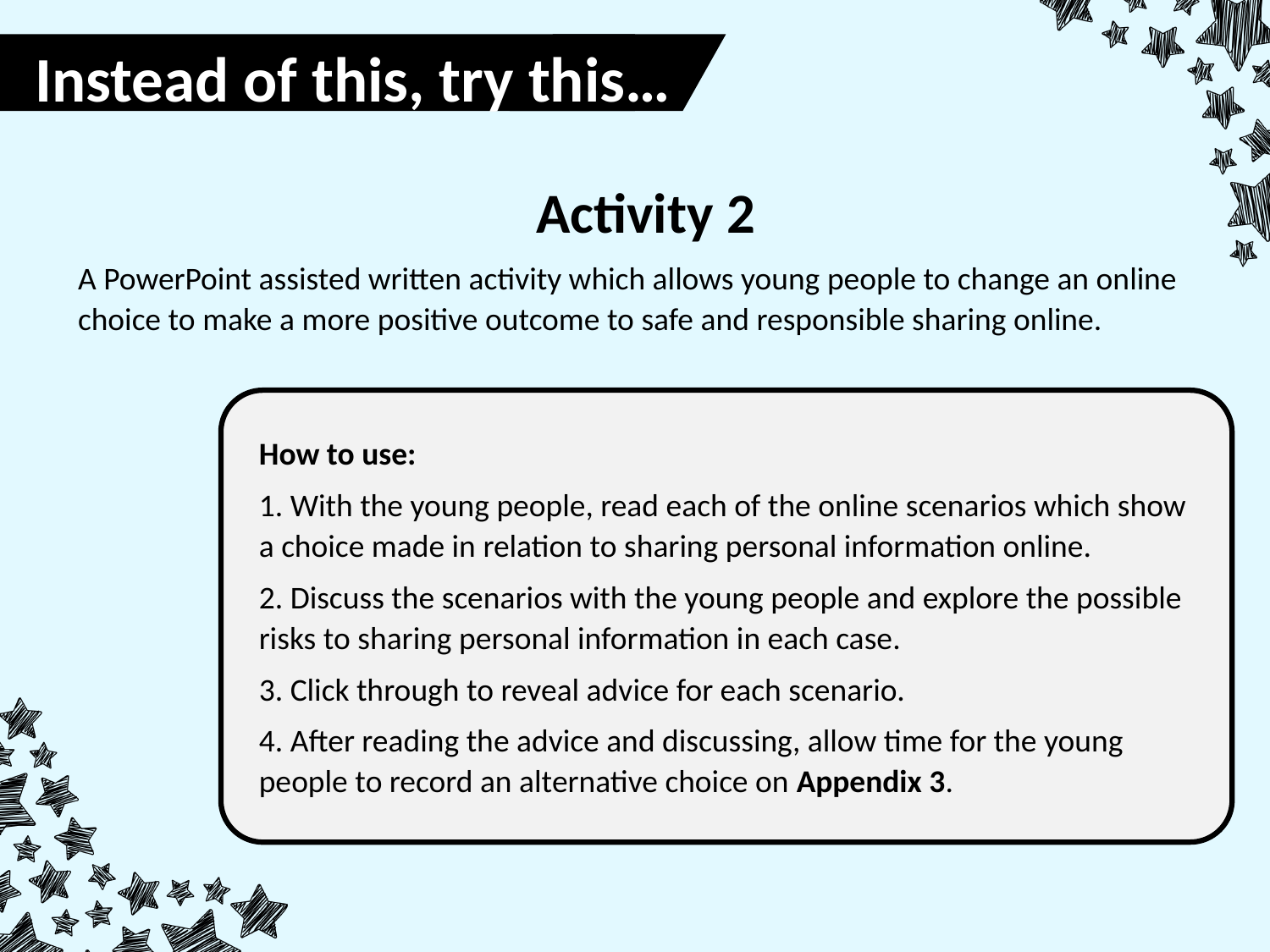

Instead of this, try this…

Activity 2
A PowerPoint assisted written activity which allows young people to change an online choice to make a more positive outcome to safe and responsible sharing online.

How to use:
1. With the young people, read each of the online scenarios which show a choice made in relation to sharing personal information online.
2. Discuss the scenarios with the young people and explore the possible risks to sharing personal information in each case.
3. Click through to reveal advice for each scenario.
4. After reading the advice and discussing, allow time for the young people to record an alternative choice on Appendix 3.